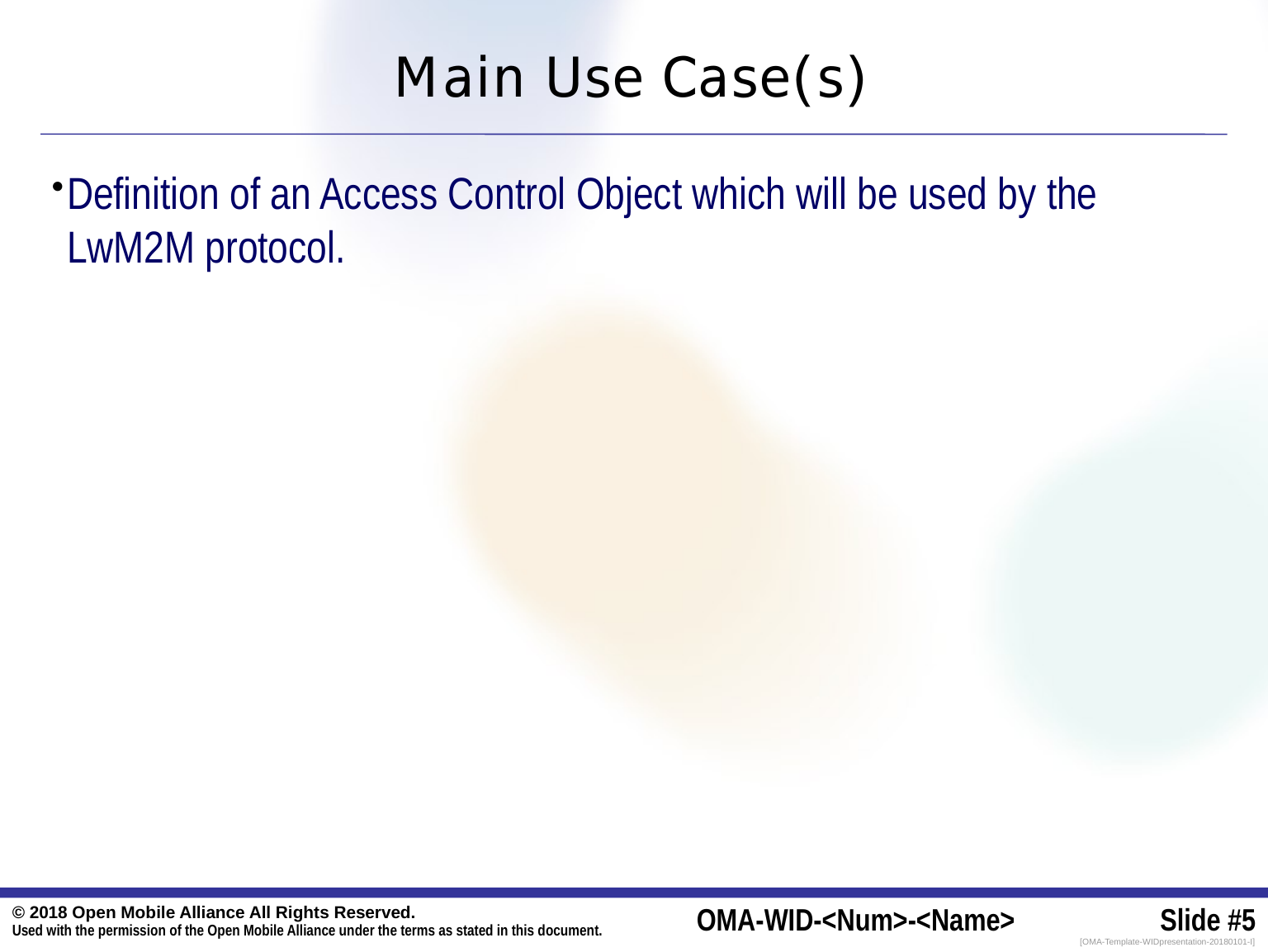

# Main Use Case(s)
Definition of an Access Control Object which will be used by the LwM2M protocol.